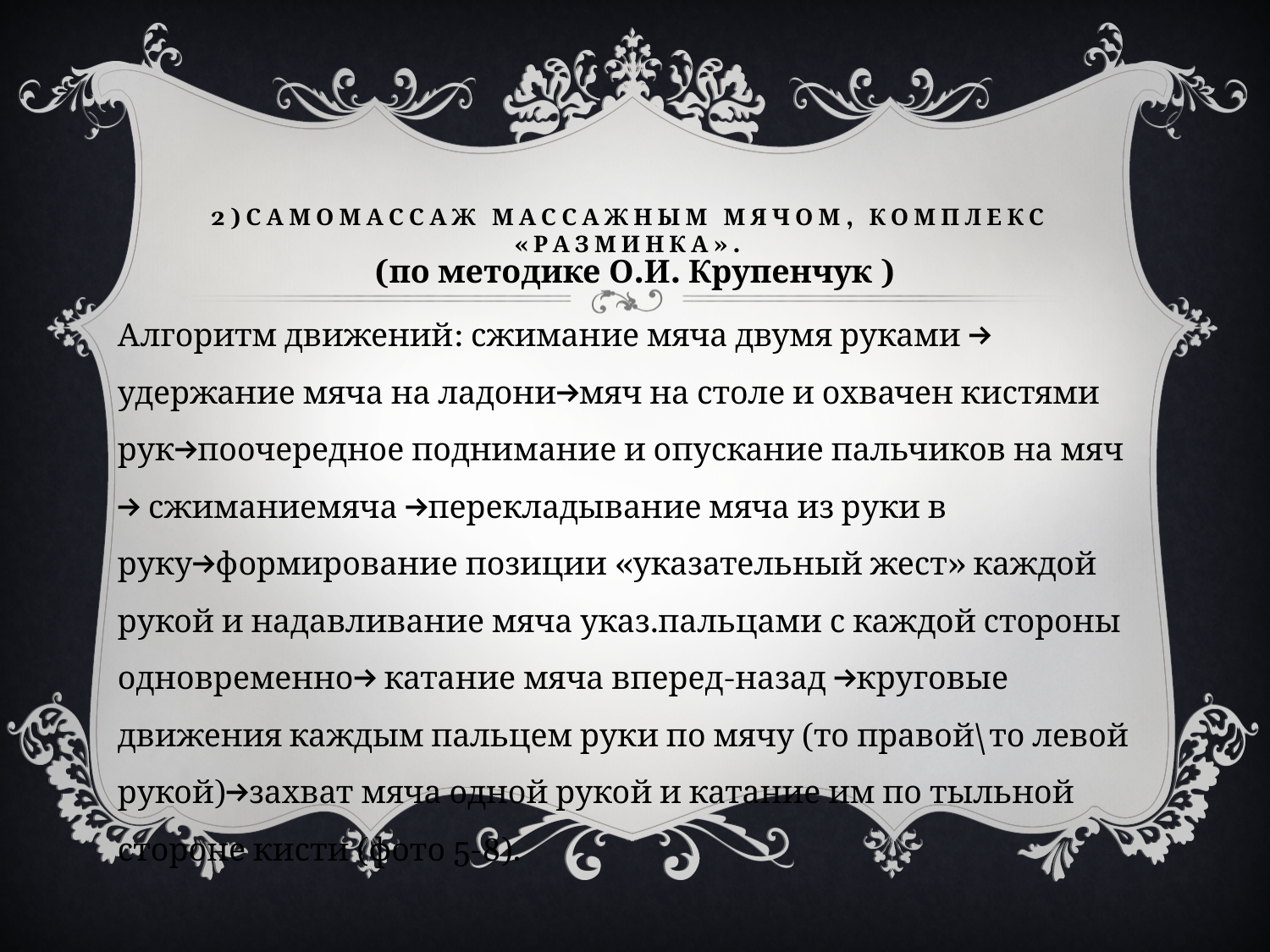

# 2)Самомассаж массажным мячом, комплекс «Разминка».
(по методике О.И. Крупенчук )
Алгоритм движений: сжимание мяча двумя руками → удержание мяча на ладони→мяч на столе и охвачен кистями рук→поочередное поднимание и опускание пальчиков на мяч → сжиманиемяча →перекладывание мяча из руки в руку→формирование позиции «указательный жест» каждой рукой и надавливание мяча указ.пальцами с каждой стороны одновременно→ катание мяча вперед-назад →круговые движения каждым пальцем руки по мячу (то правой\то левой рукой)→захват мяча одной рукой и катание им по тыльной стороне кисти (фото 5-8).